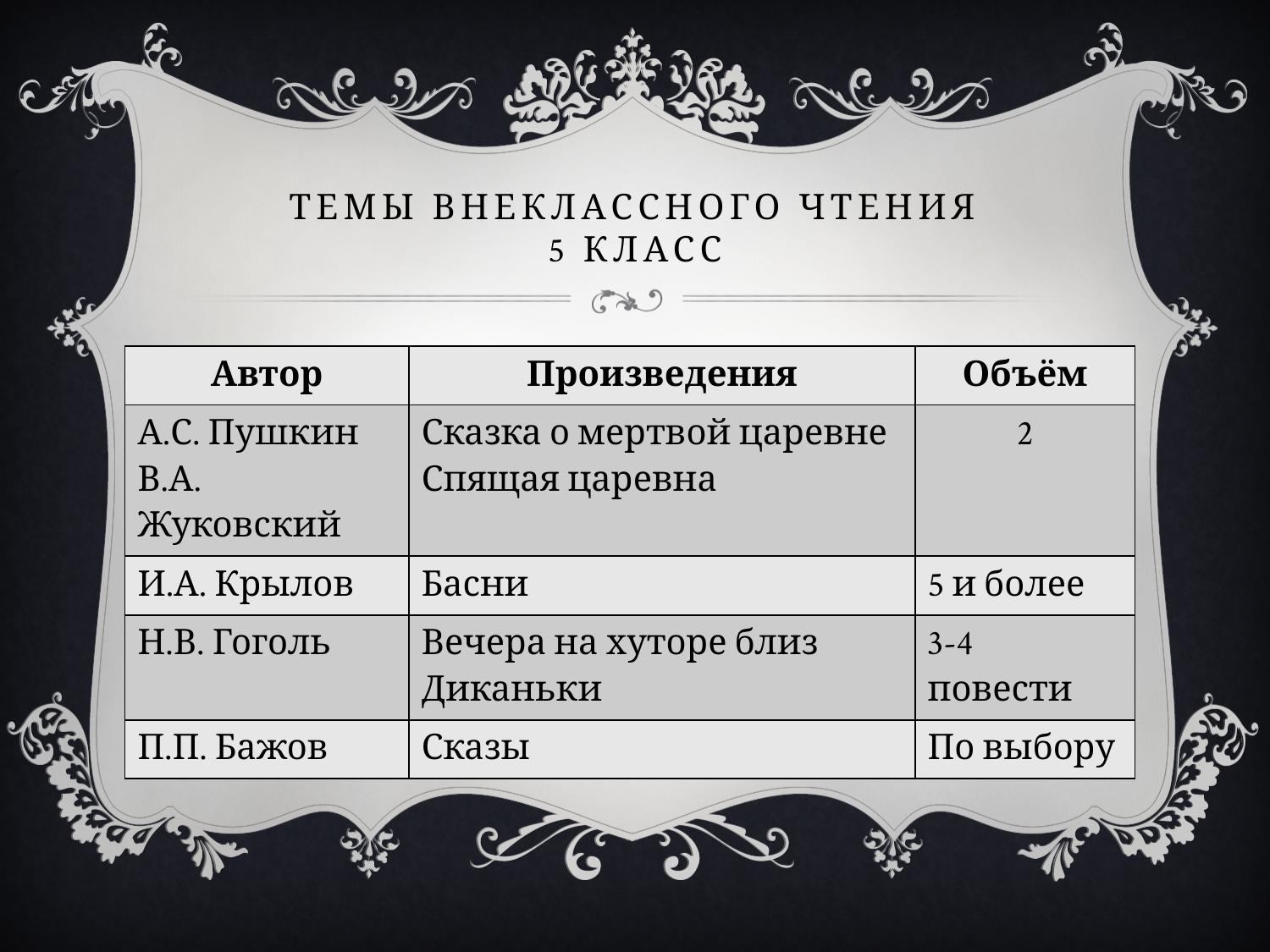

# Темы внеклассного чтения 5 класс
| Автор | Произведения | Объём |
| --- | --- | --- |
| А.С. Пушкин В.А. Жуковский | Сказка о мертвой царевне Спящая царевна | 2 |
| И.А. Крылов | Басни | 5 и более |
| Н.В. Гоголь | Вечера на хуторе близ Диканьки | 3-4 повести |
| П.П. Бажов | Сказы | По выбору |